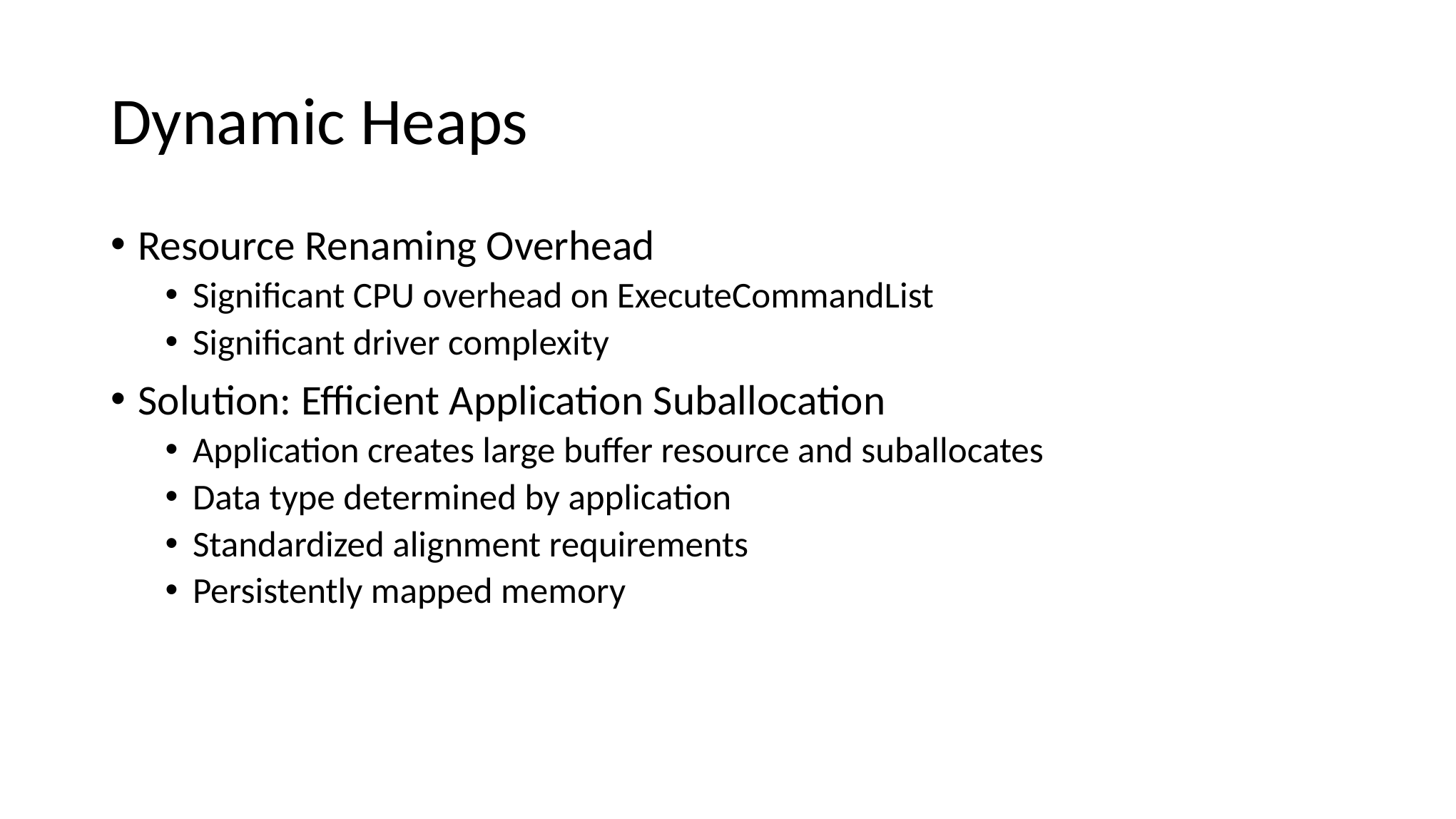

# Dynamic Heaps
Resource Renaming Overhead
Significant CPU overhead on ExecuteCommandList
Significant driver complexity
Solution: Efficient Application Suballocation
Application creates large buffer resource and suballocates
Data type determined by application
Standardized alignment requirements
Persistently mapped memory